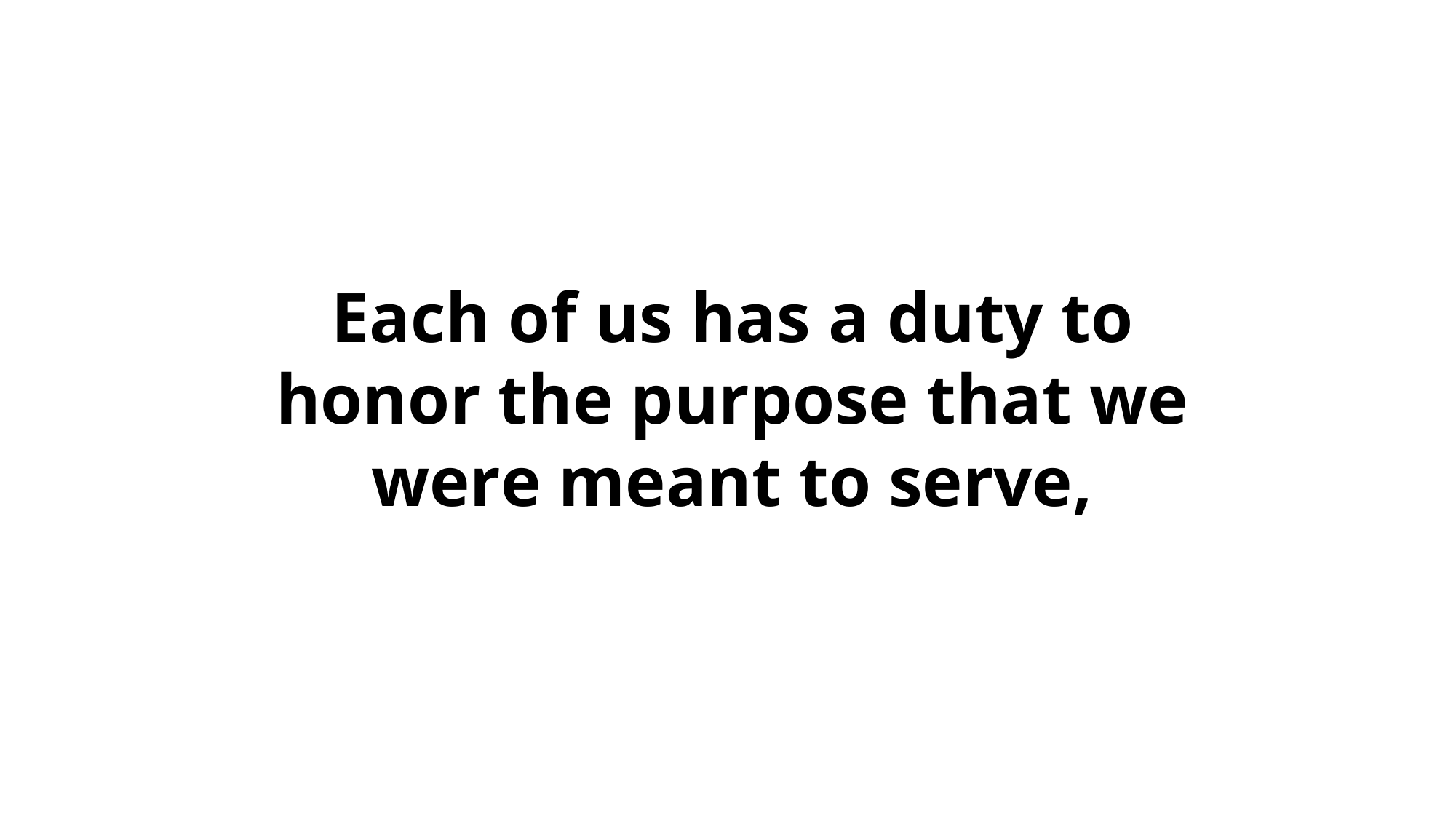

Each of us has a duty to honor the purpose that we were meant to serve,